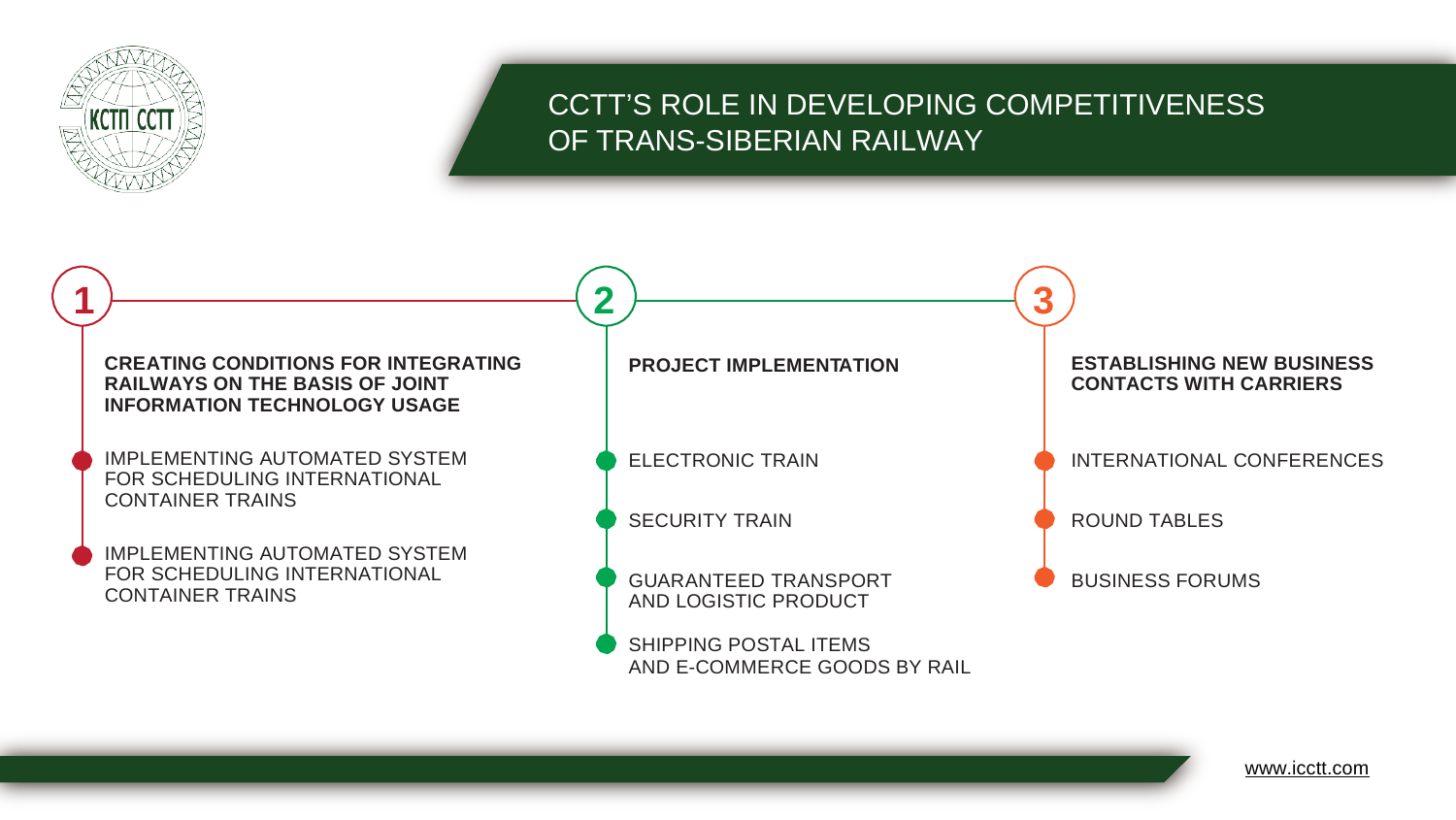

CCTT’S ROLE IN DEVELOPING COMPETITIVENESS OF TRANS-SIBERIAN RAILWAY

1
2
3

CREATING CONDITIONS FOR INTEGRATING RAILWAYS ON THE BASIS OF JOINT INFORMATION TECHNOLOGY USAGE
ESTABLISHING NEW BUSINESS CONTACTS WITH CARRIERS
PROJECT IMPLEMENTATION
IMPLEMENTING AUTOMATED SYSTEM FOR SCHEDULING INTERNATIONAL CONTAINER TRAINS
ELECTRONIC TRAIN
INTERNATIONAL CONFERENCES

SECURITY TRAIN
ROUND TABLES

IMPLEMENTING AUTOMATED SYSTEM FOR SCHEDULING INTERNATIONAL CONTAINER TRAINS

GUARANTEED TRANSPORT
BUSINESS FORUMS
AND LOGISTIC PRODUCT

SHIPPING POSTAL ITEMS
AND E-COMMERCE GOODS BY RAIL

www.icctt.com